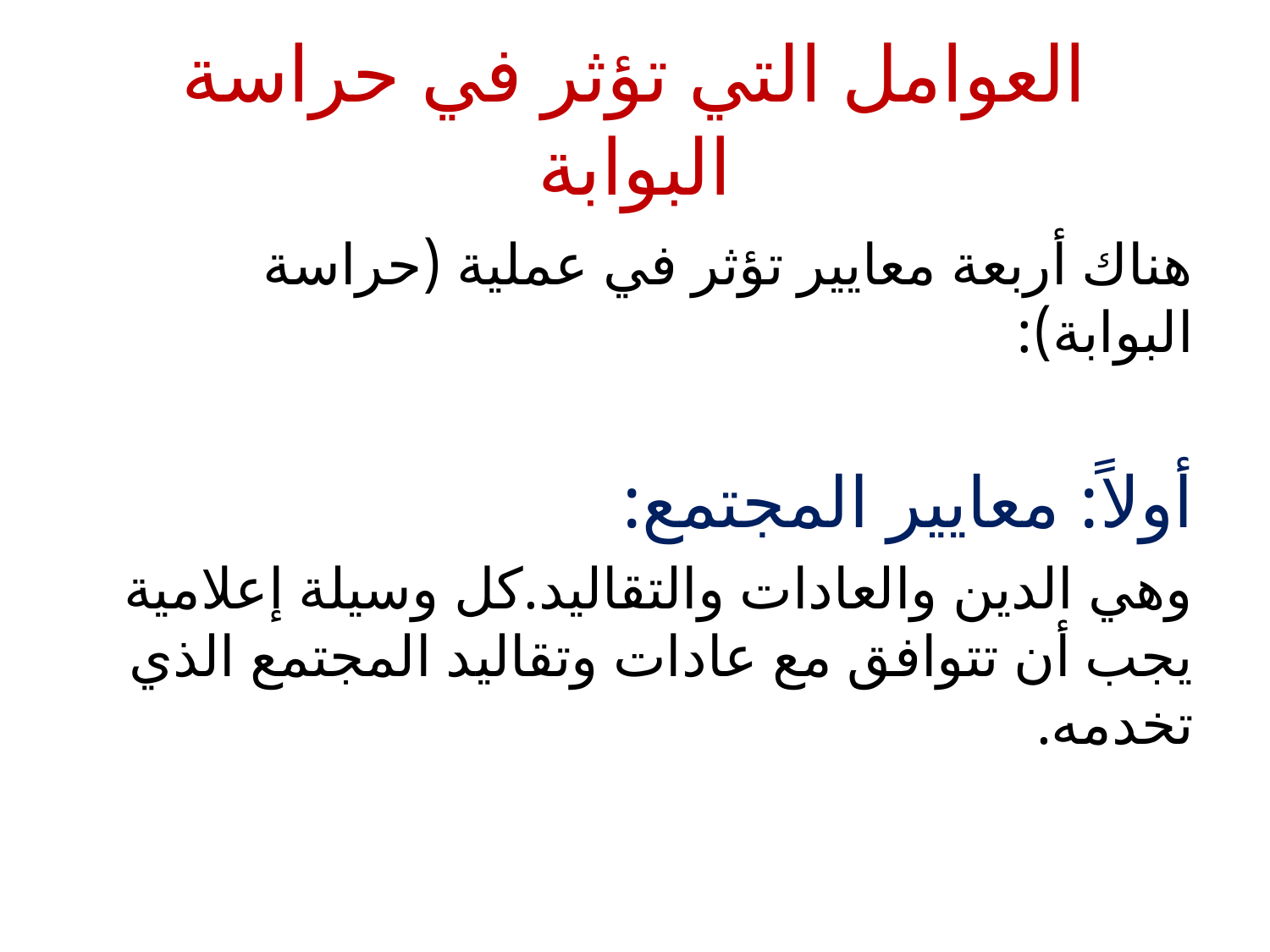

# العوامل التي تؤثر في حراسة البوابة
هناك أربعة معايير تؤثر في عملية (حراسة البوابة):

أولاً: معايير المجتمع:
وهي الدين والعادات والتقاليد.كل وسيلة إعلامية يجب أن تتوافق مع عادات وتقاليد المجتمع الذي تخدمه.